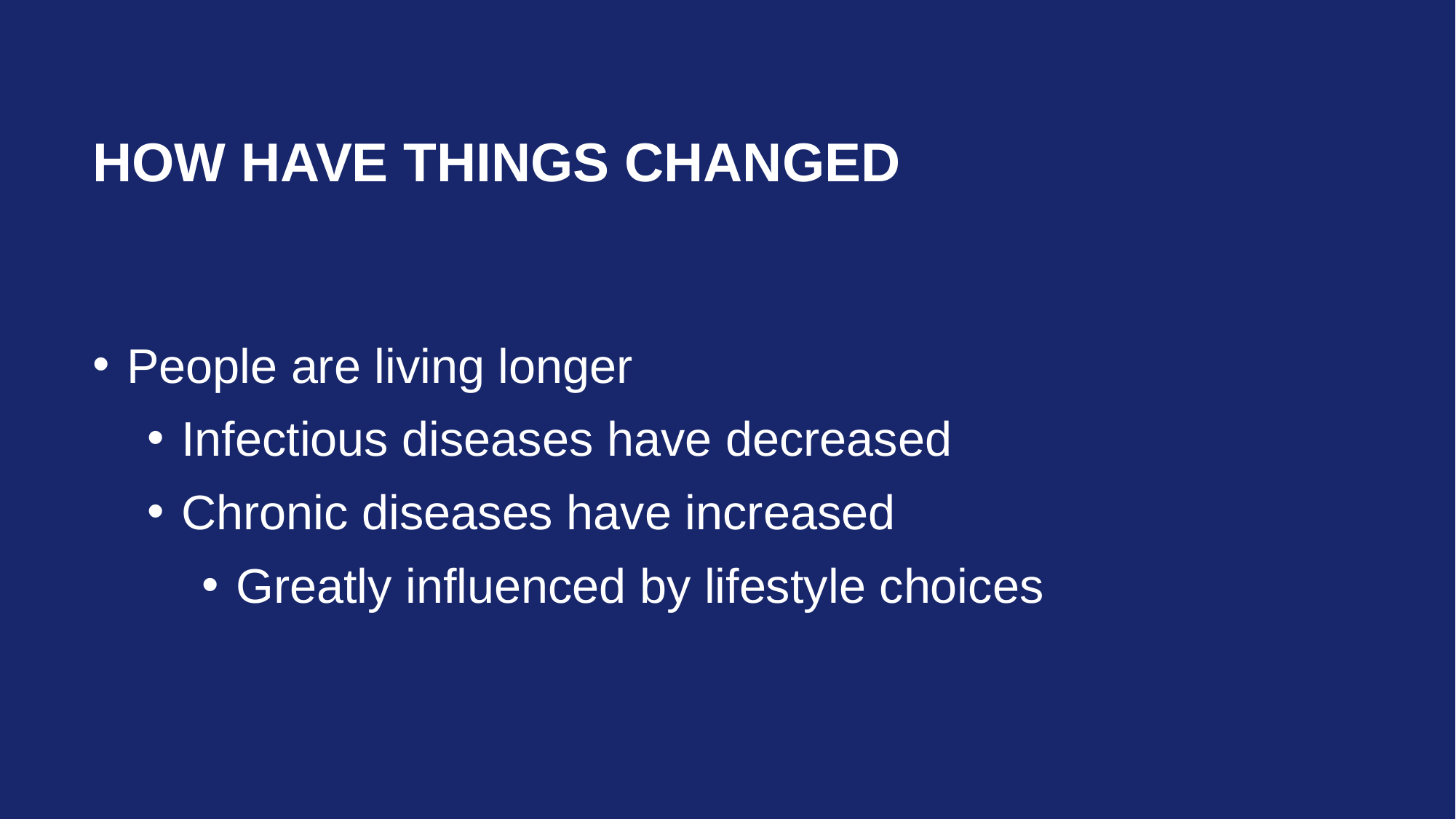

# How have things changed
People are living longer
Infectious diseases have decreased
Chronic diseases have increased
Greatly influenced by lifestyle choices